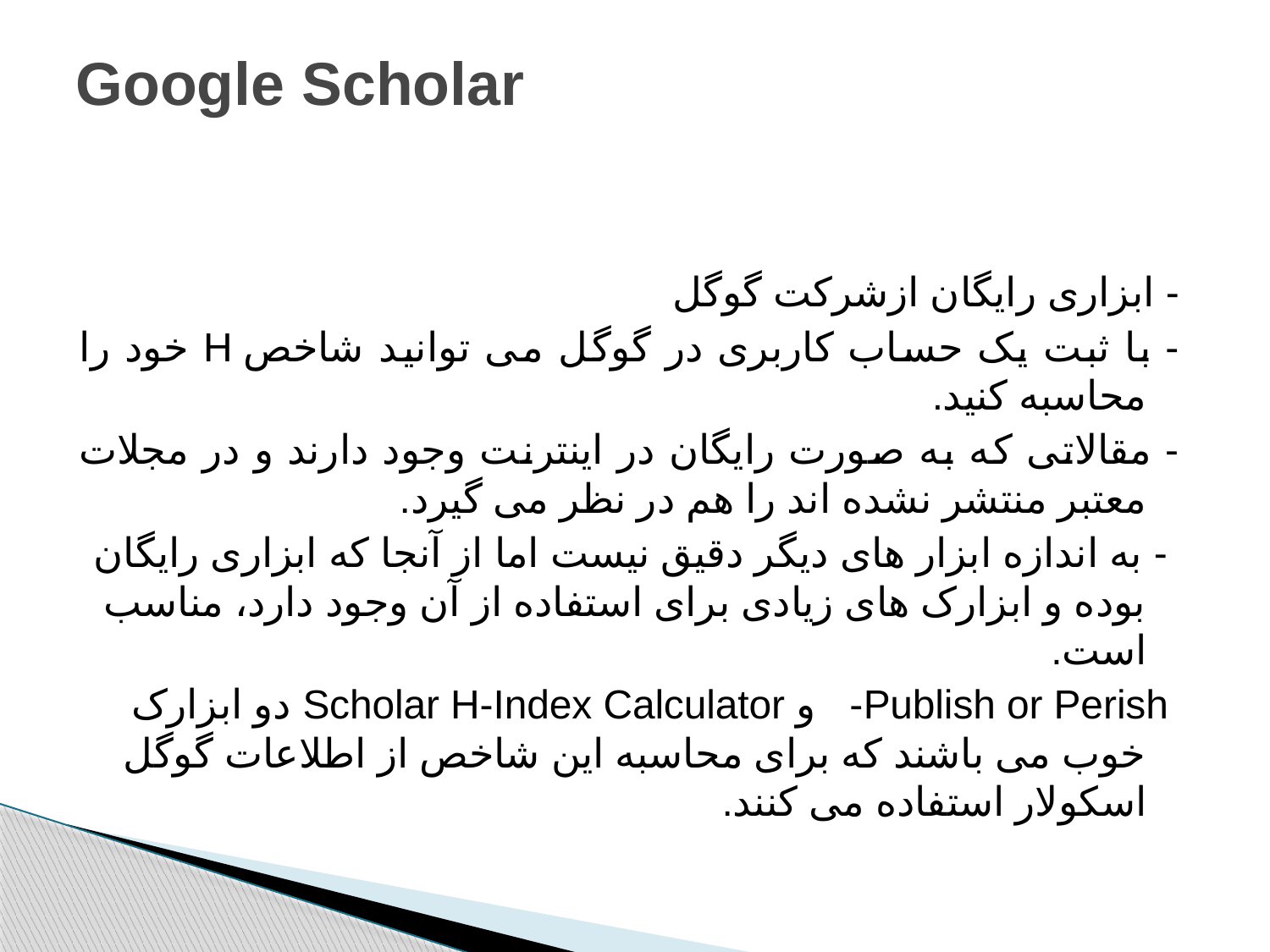

# Google Scholar

- ابزاری رایگان ازشرکت گوگل
- با ثبت یک حساب کاربری در گوگل می توانید شاخص H خود را محاسبه کنید.
- مقالاتی که به صورت رایگان در اینترنت وجود دارند و در مجلات معتبر منتشر نشده اند را هم در نظر می گیرد.
 - به اندازه ابزار های دیگر دقیق نیست اما از آنجا که ابزاری رایگان بوده و ابزارک های زیادی برای استفاده از آن وجود دارد، مناسب است.
 Publish or Perish-   و Scholar H-Index Calculator دو ابزارک خوب می باشند که برای محاسبه این شاخص از اطلاعات گوگل اسکولار استفاده می کنند.